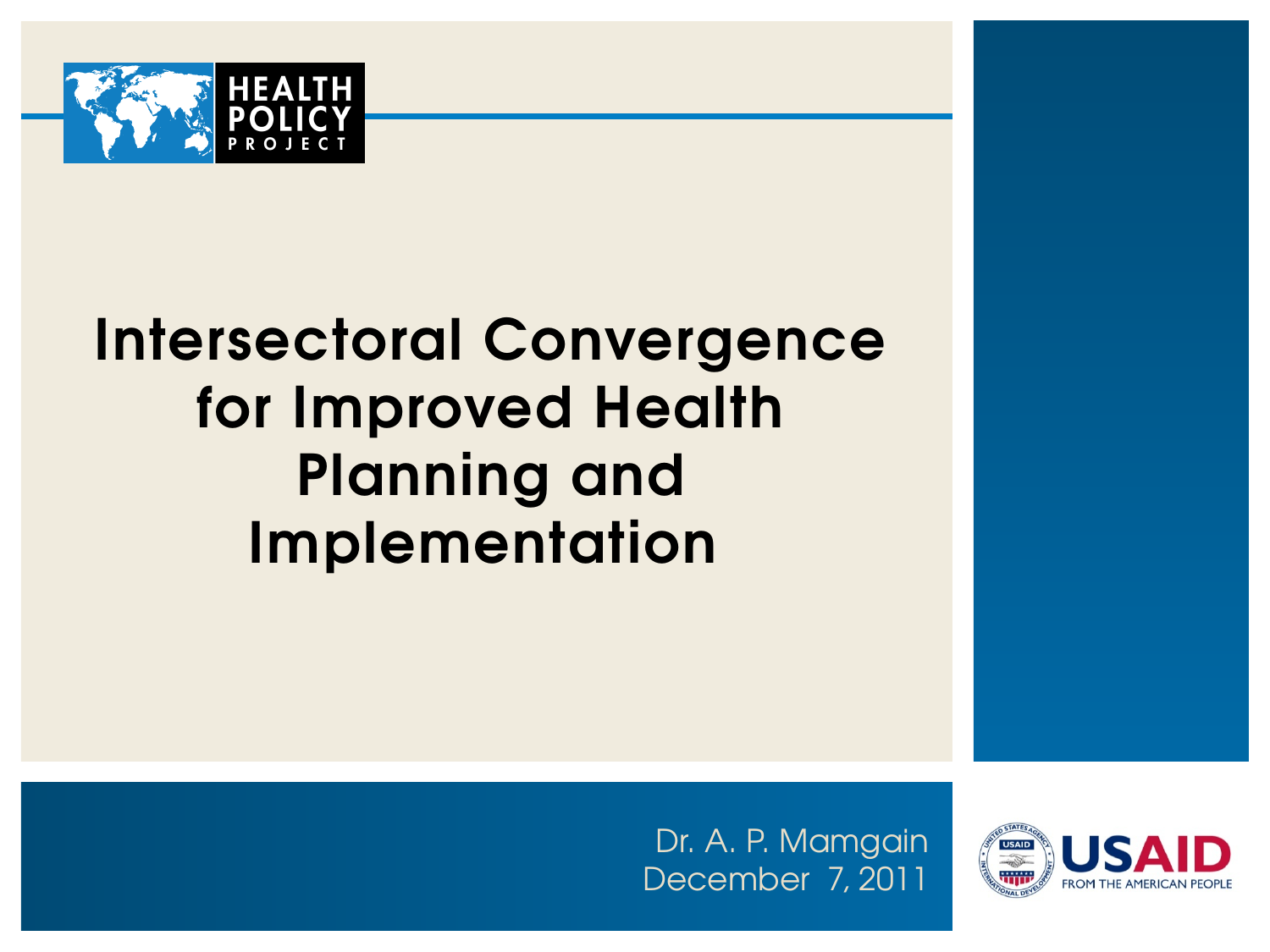

# Intersectoral Convergence for Improved Health Planning and Implementation
Dr. A. P. Mamgain
December  7, 2011